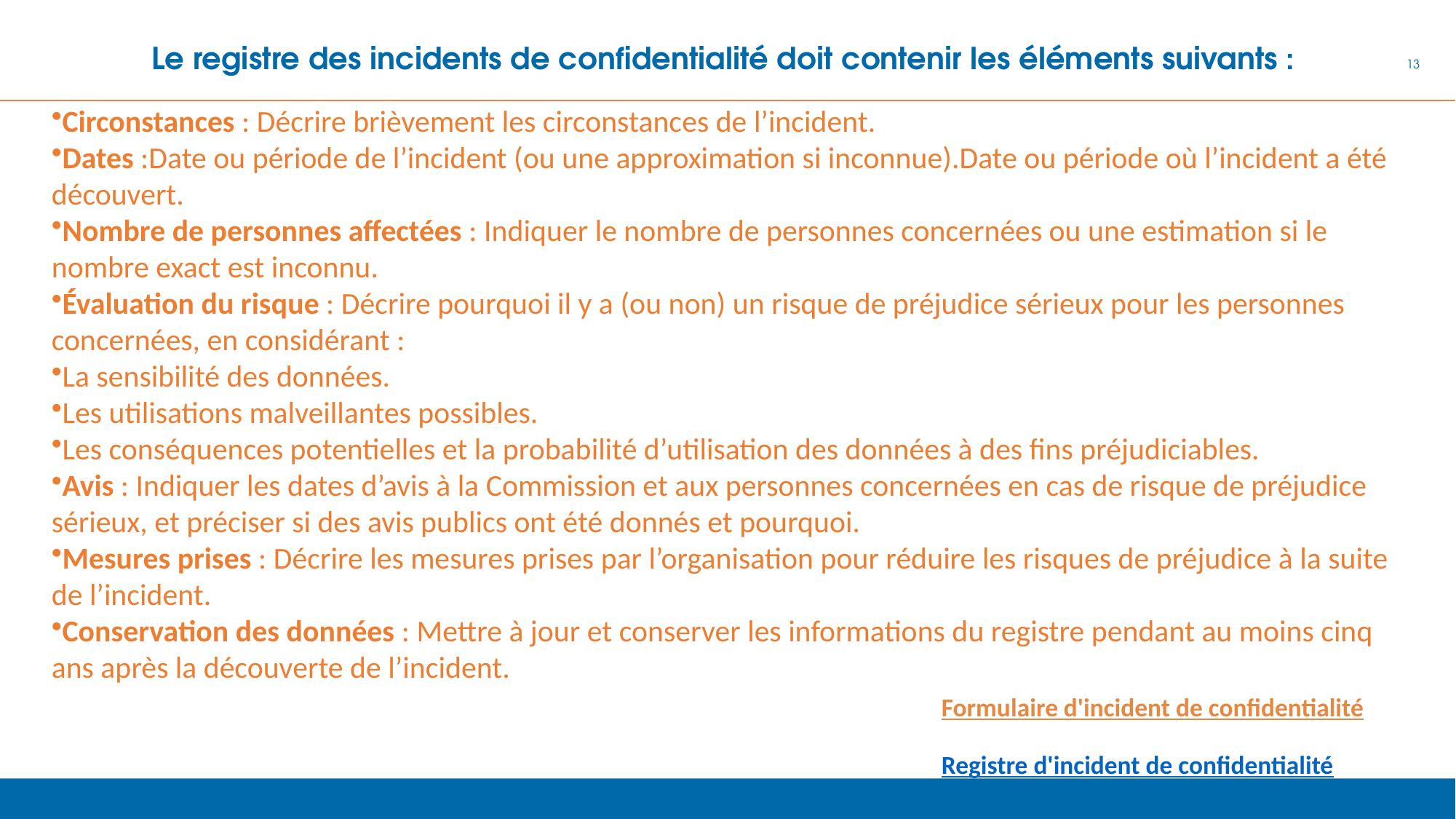

Description des données : Fournir une description des renseignements personnels concernés par l’incident ou justifier pourquoi cette description est impossible.

Circonstances : Décrire brièvement les circonstances de l’incident.
Dates :Date ou période de l’incident (ou une approximation si inconnue).Date ou période où l’incident a été découvert.
Nombre de personnes affectées : Indiquer le nombre de personnes concernées ou une estimation si le nombre exact est inconnu.
Évaluation du risque : Décrire pourquoi il y a (ou non) un risque de préjudice sérieux pour les personnes concernées, en considérant :
La sensibilité des données.
Les utilisations malveillantes possibles.
Les conséquences potentielles et la probabilité d’utilisation des données à des fins préjudiciables.
Avis : Indiquer les dates d’avis à la Commission et aux personnes concernées en cas de risque de préjudice sérieux, et préciser si des avis publics ont été donnés et pourquoi.
Mesures prises : Décrire les mesures prises par l’organisation pour réduire les risques de préjudice à la suite de l’incident.
Conservation des données : Mettre à jour et conserver les informations du registre pendant au moins cinq ans après la découverte de l’incident.
# Le registre des incidents de confidentialité doit contenir les éléments suivants :
13
Formulaire d'incident de confidentialité                                                                    Registre d'incident de confidentialité